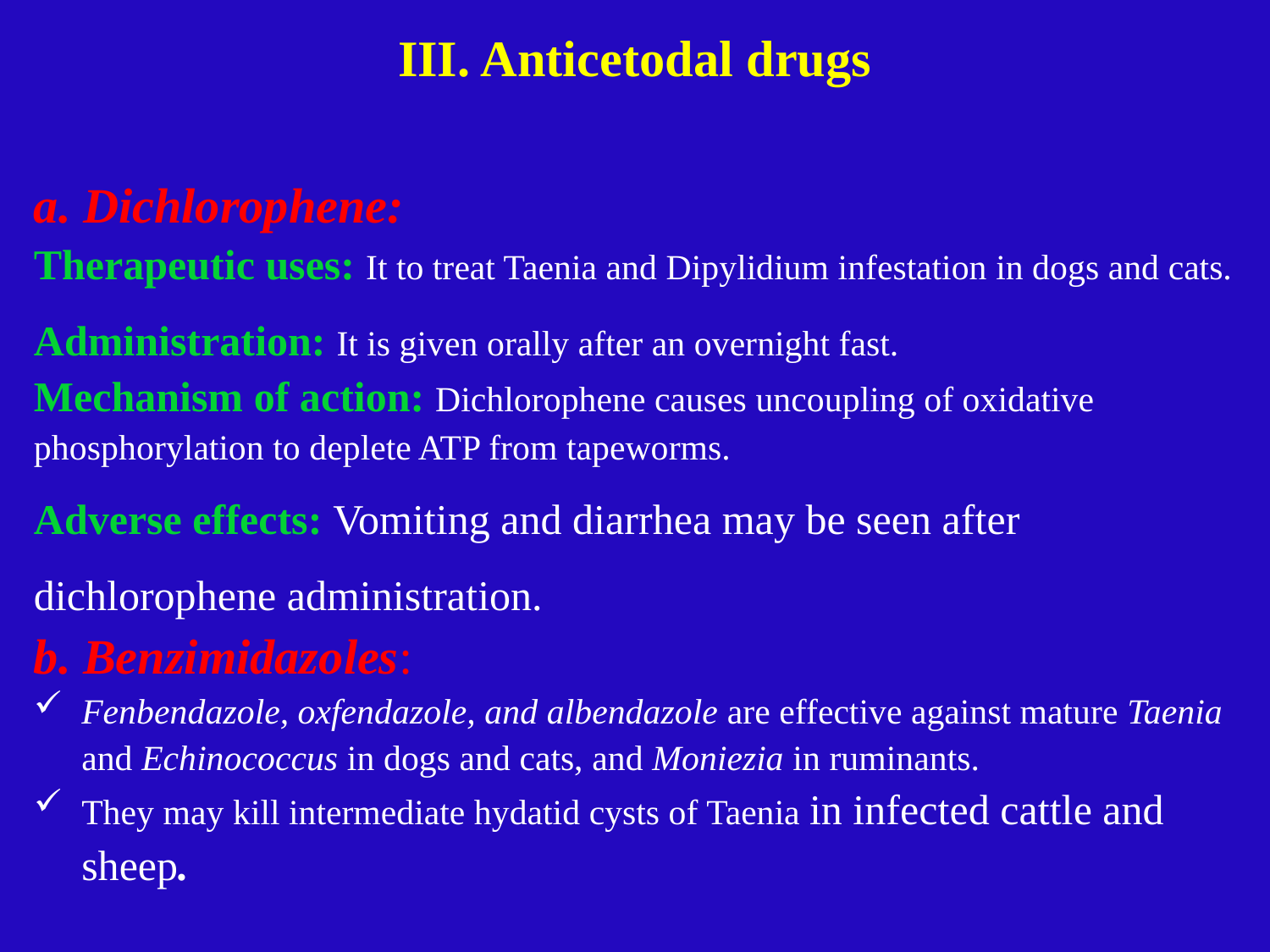

# III. Anticetodal drugs
a. Dichlorophene:
Therapeutic uses: It to treat Taenia and Dipylidium infestation in dogs and cats.
Administration: It is given orally after an overnight fast.
Mechanism of action: Dichlorophene causes uncoupling of oxidative phosphorylation to deplete ATP from tapeworms.
Adverse effects: Vomiting and diarrhea may be seen after dichlorophene administration.
b. Benzimidazoles:
Fenbendazole, oxfendazole, and albendazole are effective against mature Taenia and Echinococcus in dogs and cats, and Moniezia in ruminants.
They may kill intermediate hydatid cysts of Taenia in infected cattle and sheep.